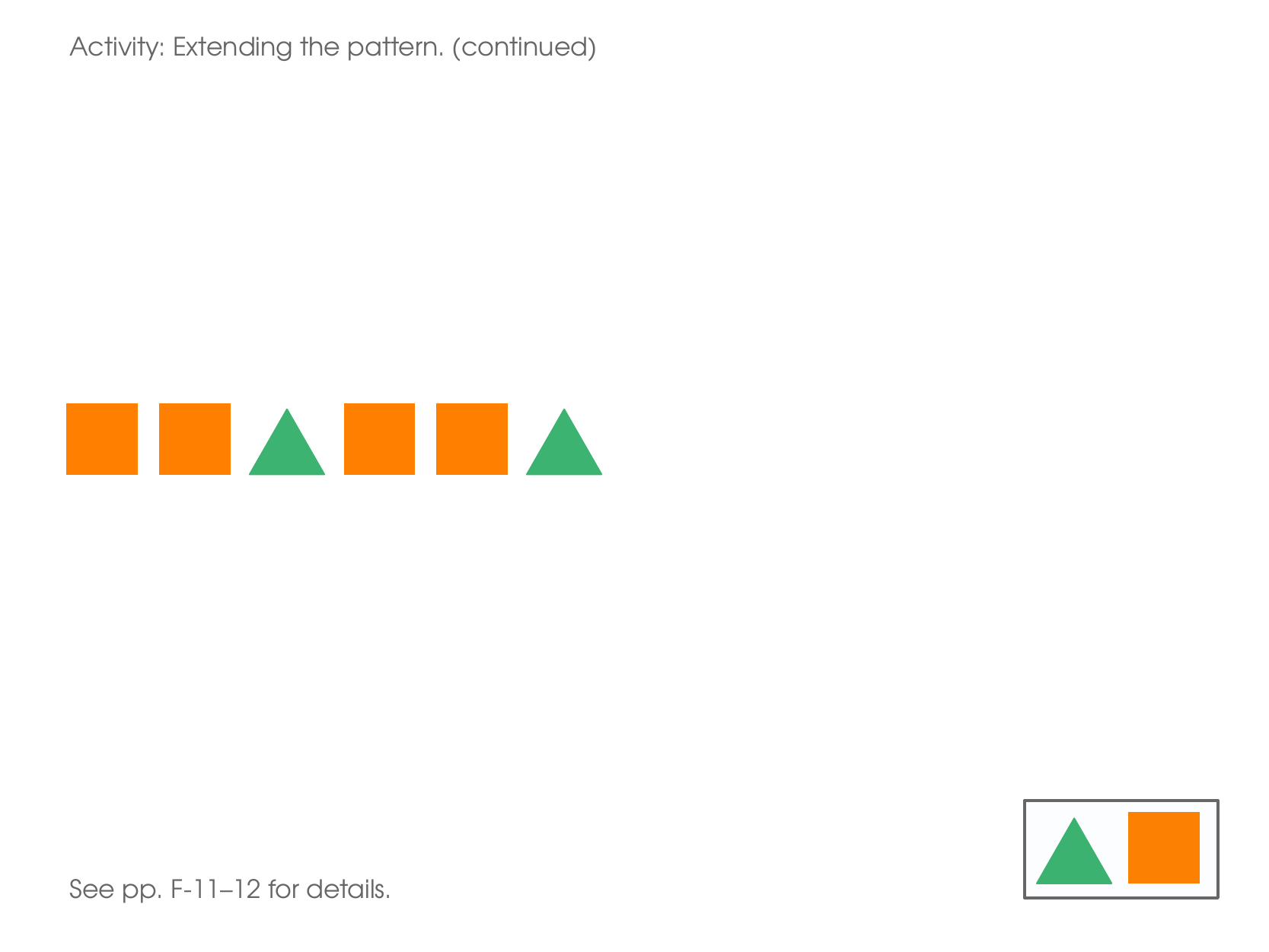

Activity: Extending the pattern. (continued)

See pp. F-11–12 for details.